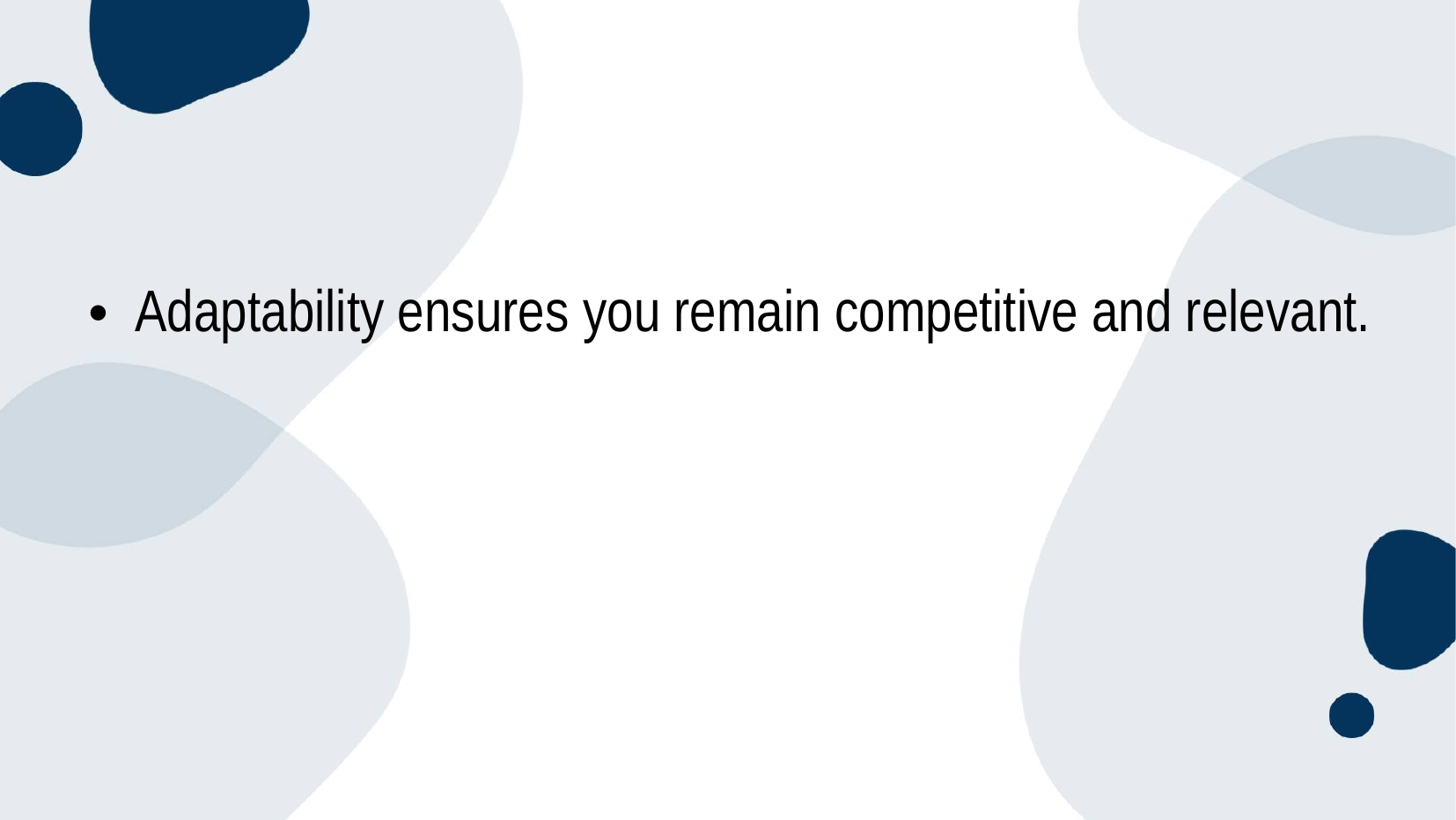

#
Adaptability ensures you remain competitive and relevant.